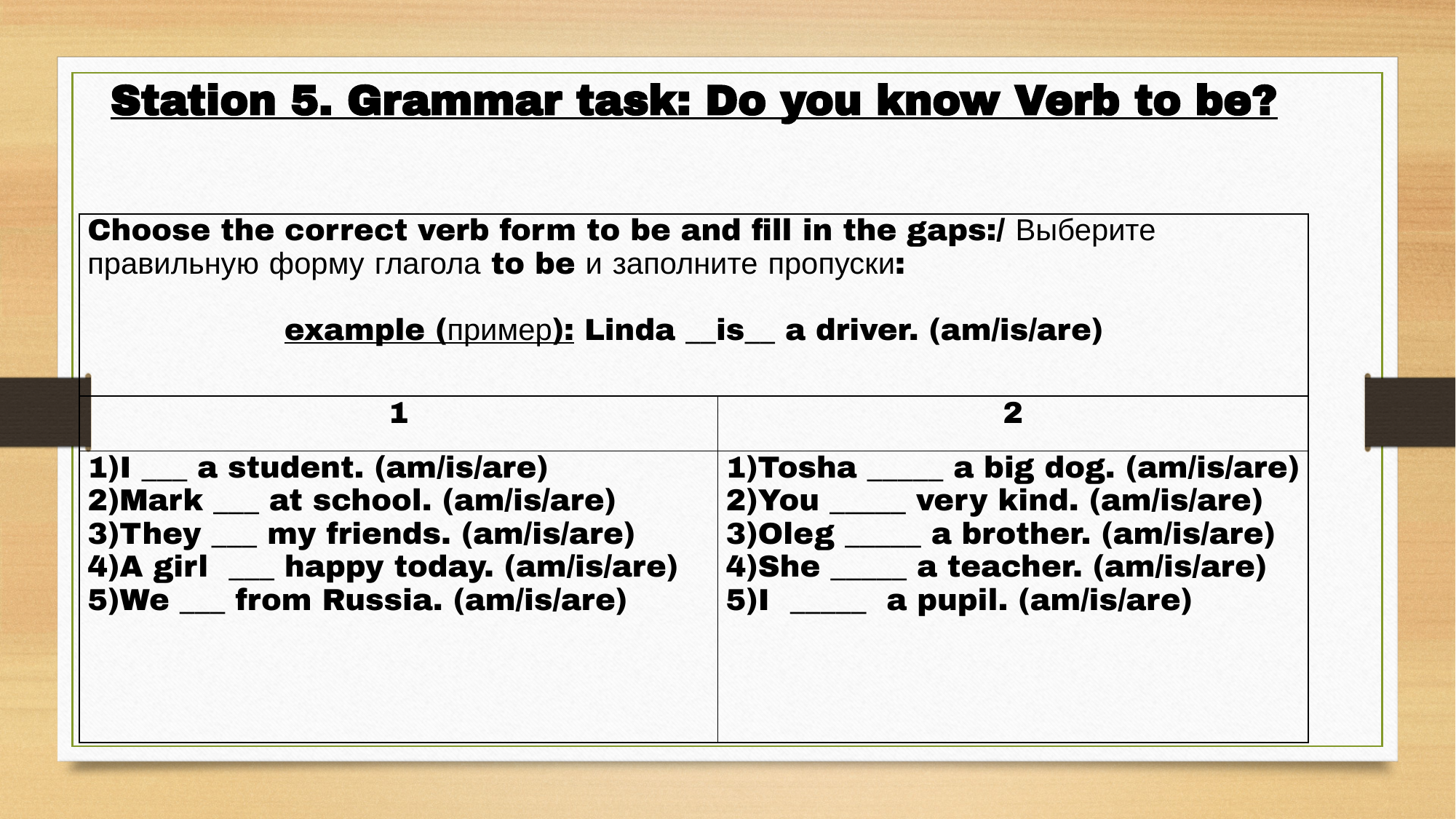

Station 5. Grammar task: Do you know Verb to be?
| Choose the correct verb form to be and fill in the gaps:/ Выберите правильную форму глагола to be и заполните пропуски: example (пример): Linda \_\_is\_\_ a driver. (am/is/are) |  |
| --- | --- |
| 1 | 2 |
| 1)I \_\_\_ a student. (am/is/are) 2)Mark \_\_\_ at school. (am/is/are) 3)They \_\_\_ my friends. (am/is/are) 4)A girl \_\_\_ happy today. (am/is/are) 5)We \_\_\_ from Russia. (am/is/are) | 1)Tosha \_\_\_\_\_ a big dog. (am/is/are) 2)You \_\_\_\_\_ very kind. (am/is/are) 3)Oleg \_\_\_\_\_ a brother. (am/is/are) 4)She \_\_\_\_\_ a teacher. (am/is/are) 5)I \_\_\_\_\_ a pupil. (am/is/are) |